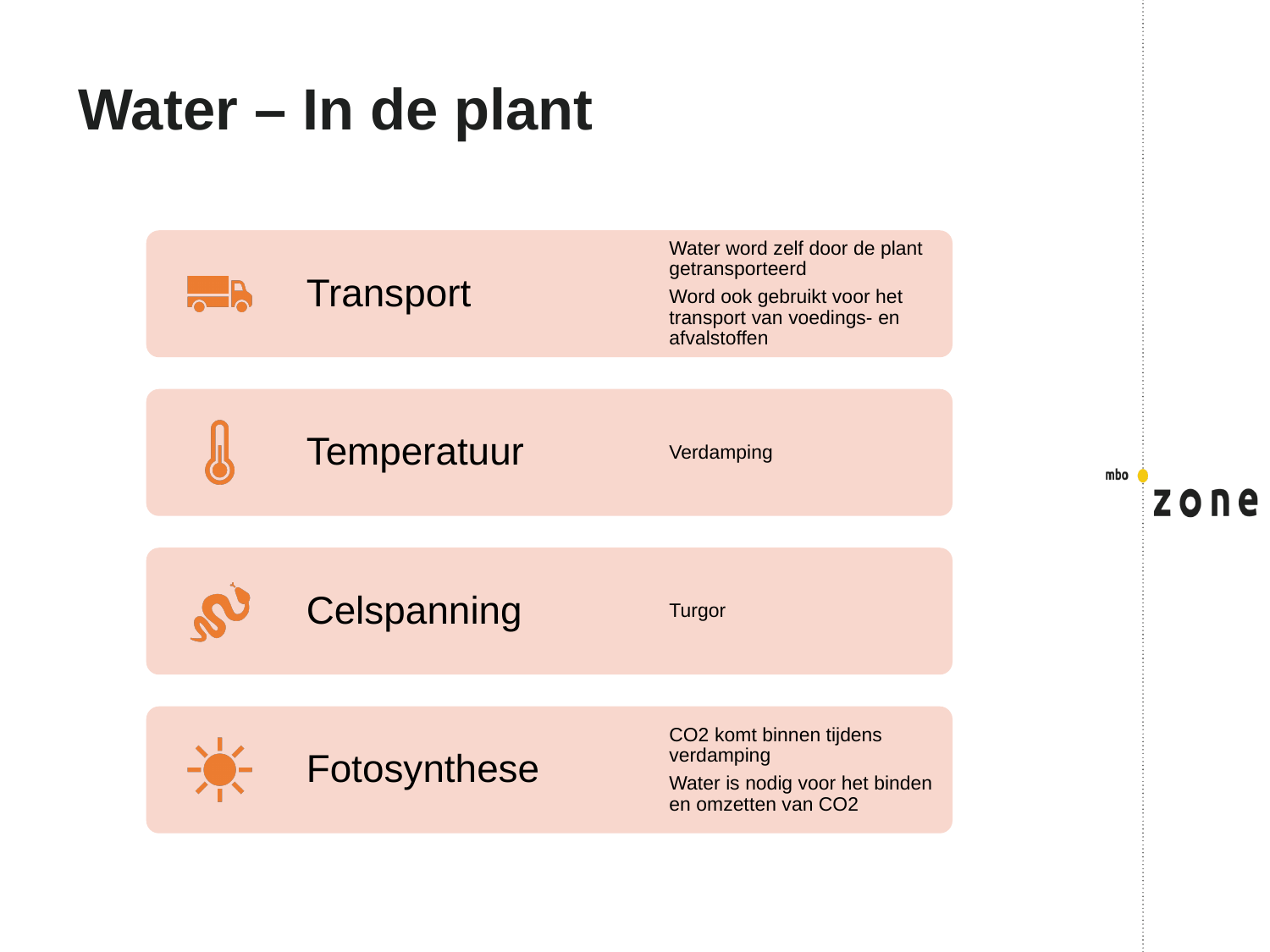

# Water – In de plant
Transport
Water word zelf door de plant getransporteerd
Word ook gebruikt voor het transport van voedings- en afvalstoffen
Temperatuur
Verdamping
Celspanning
Turgor
Fotosynthese
CO2 komt binnen tijdens verdamping
Water is nodig voor het binden en omzetten van CO2